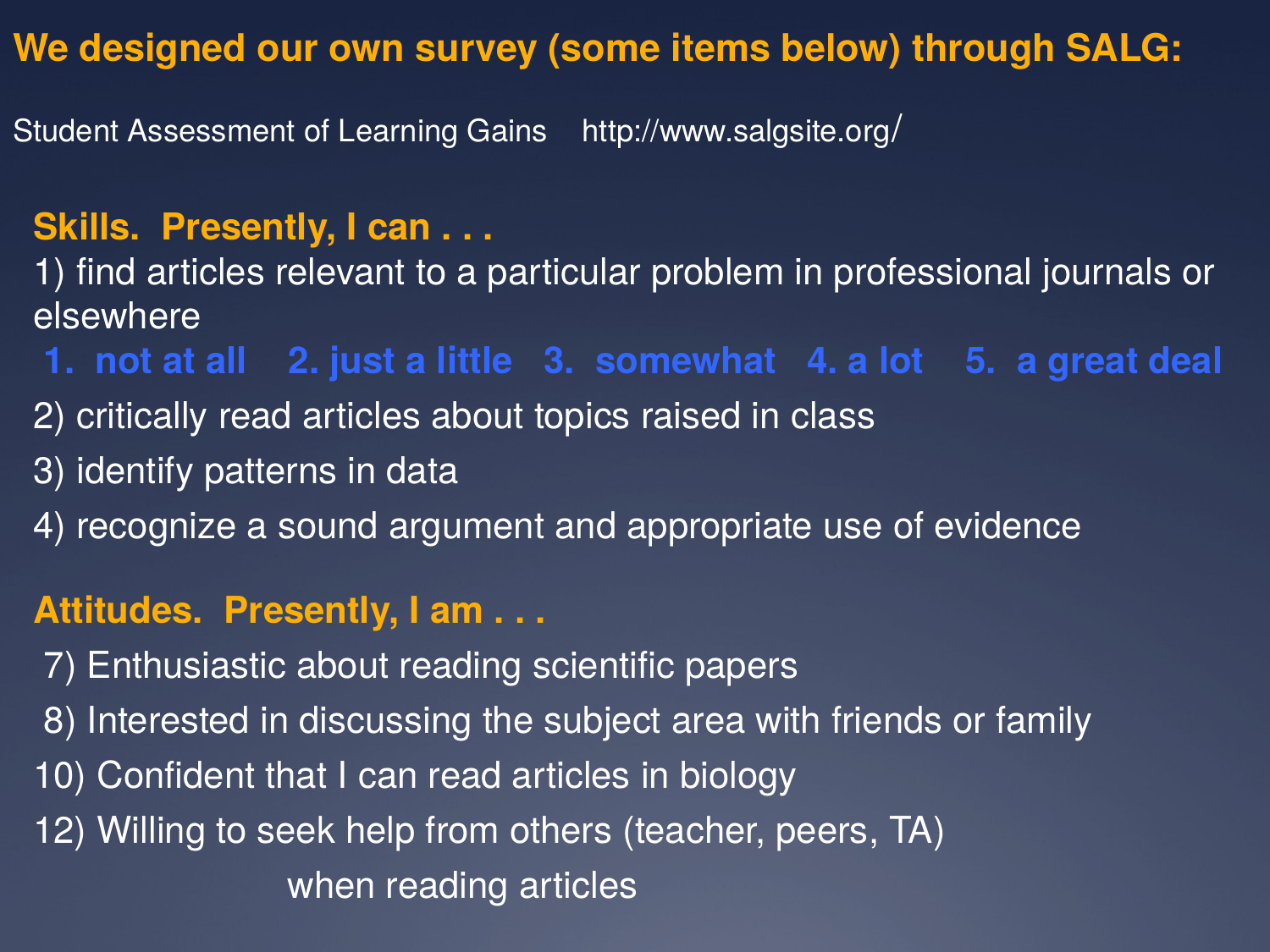

We designed our own survey (some items below) through SALG:
Student Assessment of Learning Gains    http://www.salgsite.org/
Skills.  Presently, I can . . .
1) find articles relevant to a particular problem in professional journals or elsewhere
 1.  not at all    2. just a little   3.  somewhat   4. a lot    5.  a great deal
2) critically read articles about topics raised in class
3) identify patterns in data
4) recognize a sound argument and appropriate use of evidence

Attitudes.  Presently, I am . . .
 7) Enthusiastic about reading scientific papers
 8) Interested in discussing the subject area with friends or family
10) Confident that I can read articles in biology
12) Willing to seek help from others (teacher, peers, TA)
		when reading articles